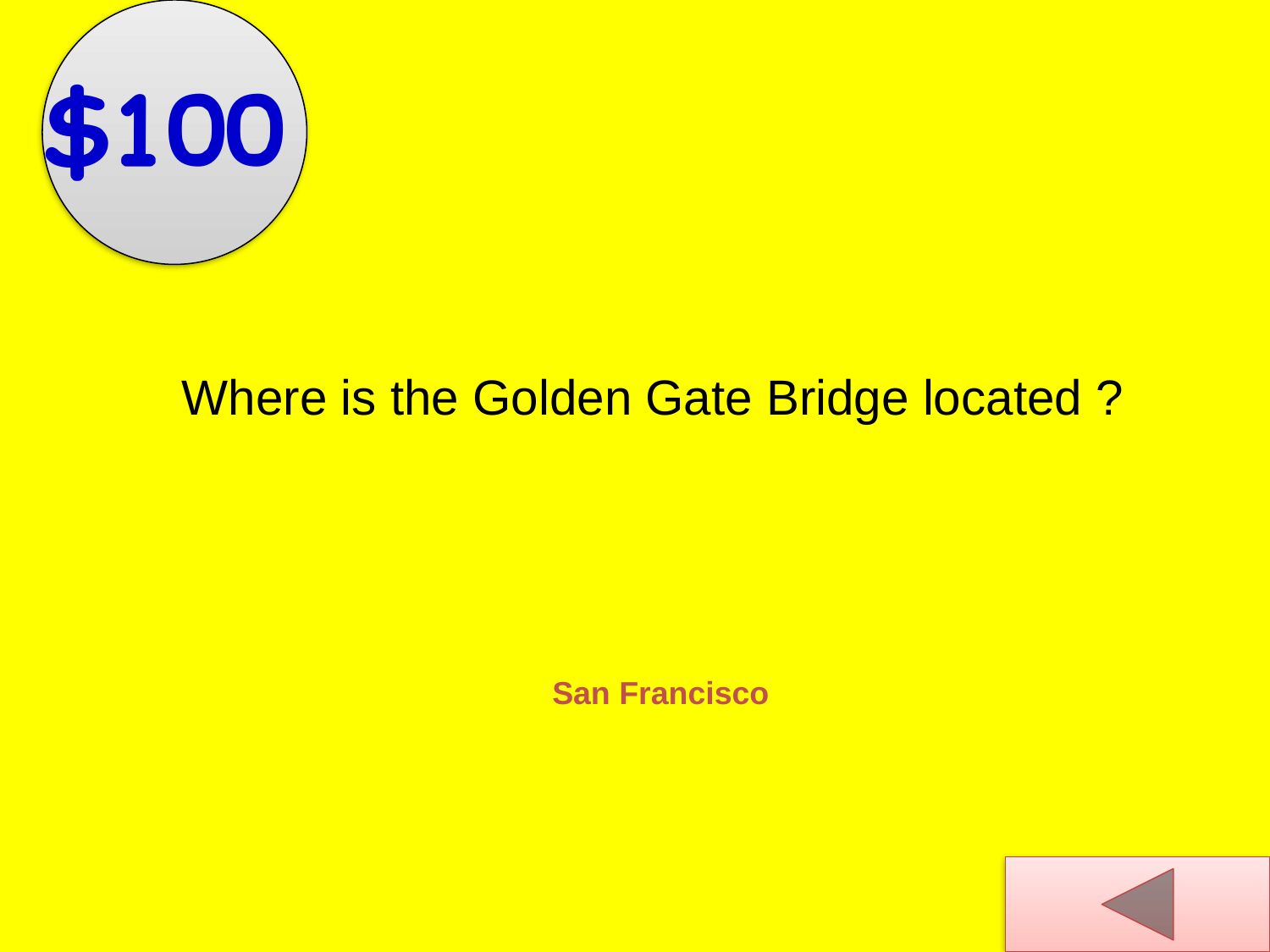

$100
Where is the Golden Gate Bridge located ?
San Francisco